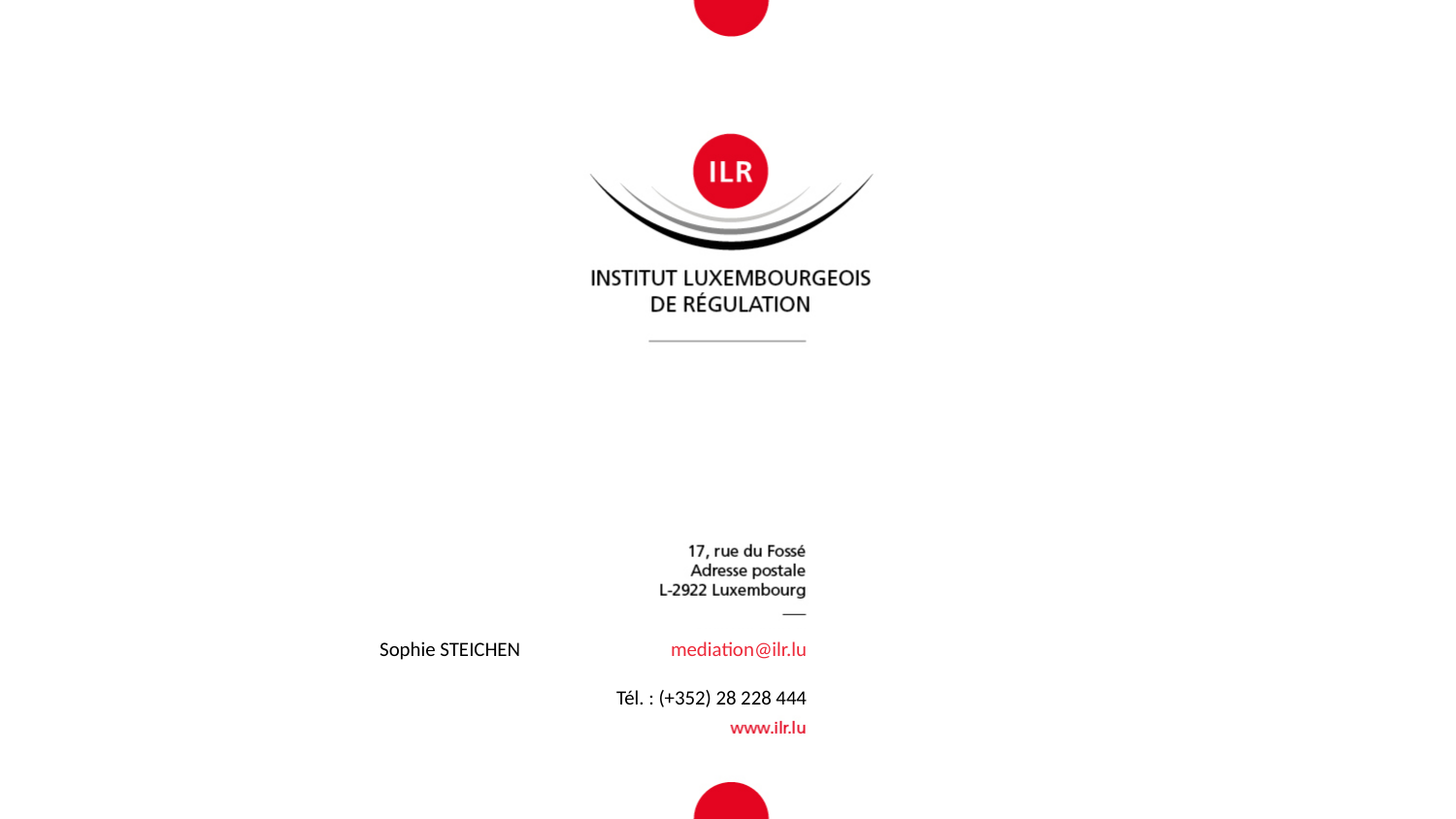

Sophie STEICHEN		mediation@ilr.lu
			Tél. : (+352) 28 228 444